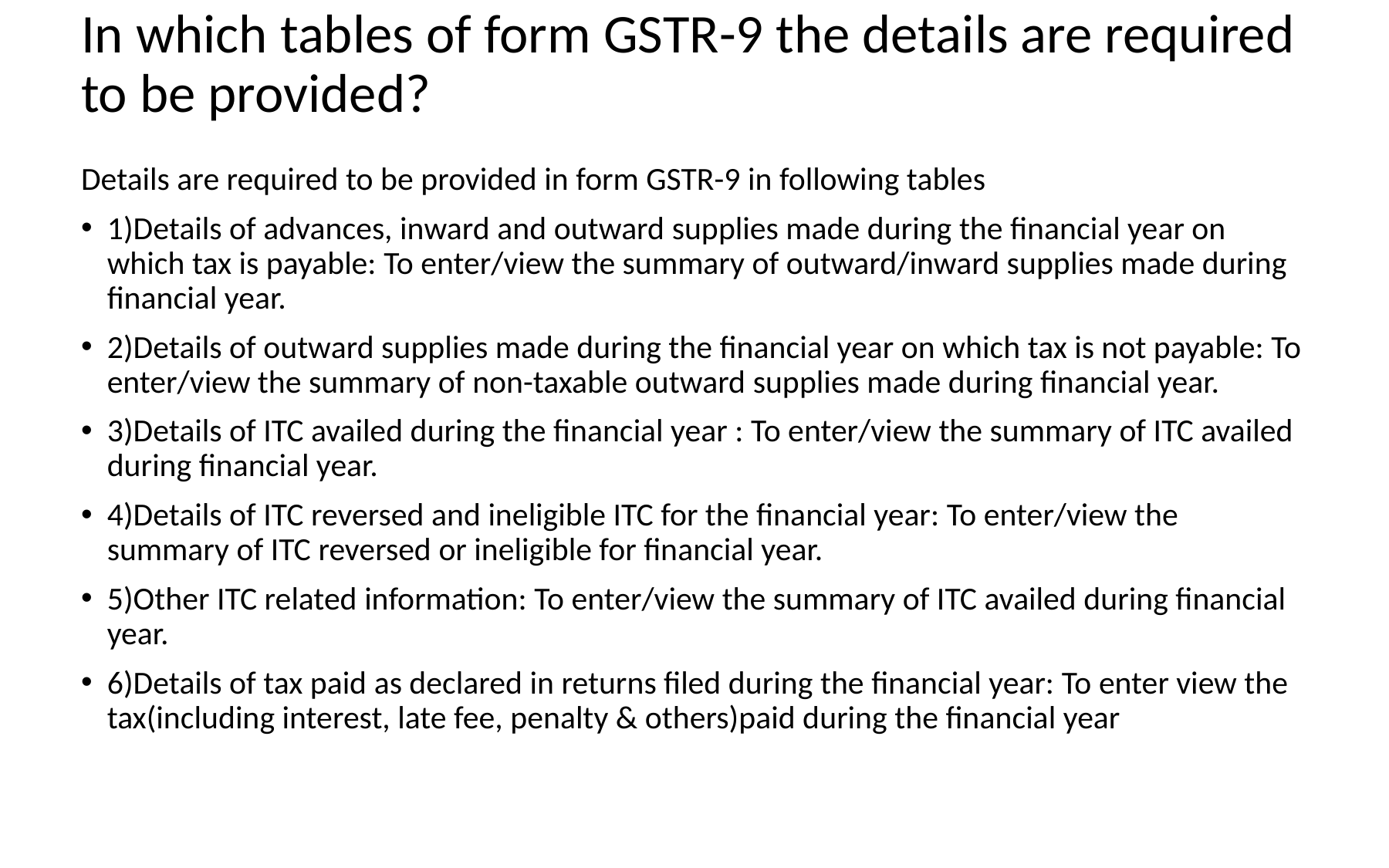

# In which tables of form GSTR-9 the details are required to be provided?
Details are required to be provided in form GSTR-9 in following tables
1)Details of advances, inward and outward supplies made during the financial year on which tax is payable: To enter/view the summary of outward/inward supplies made during financial year.
2)Details of outward supplies made during the financial year on which tax is not payable: To enter/view the summary of non-taxable outward supplies made during financial year.
3)Details of ITC availed during the financial year : To enter/view the summary of ITC availed during financial year.
4)Details of ITC reversed and ineligible ITC for the financial year: To enter/view the summary of ITC reversed or ineligible for financial year.
5)Other ITC related information: To enter/view the summary of ITC availed during financial year.
6)Details of tax paid as declared in returns filed during the financial year: To enter view the tax(including interest, late fee, penalty & others)paid during the financial year